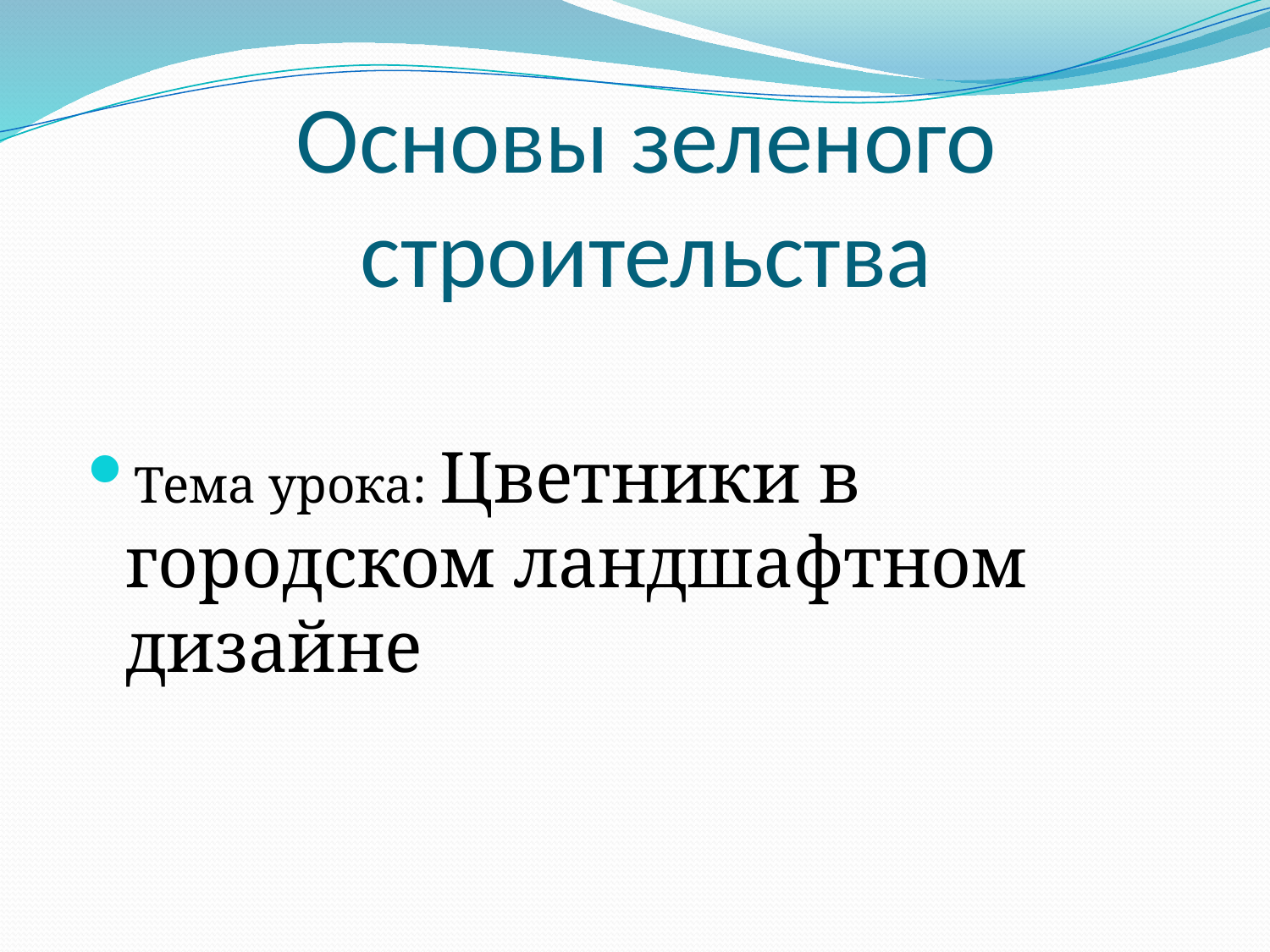

# Основы зеленого строительства
Тема урока: Цветники в городском ландшафтном дизайне